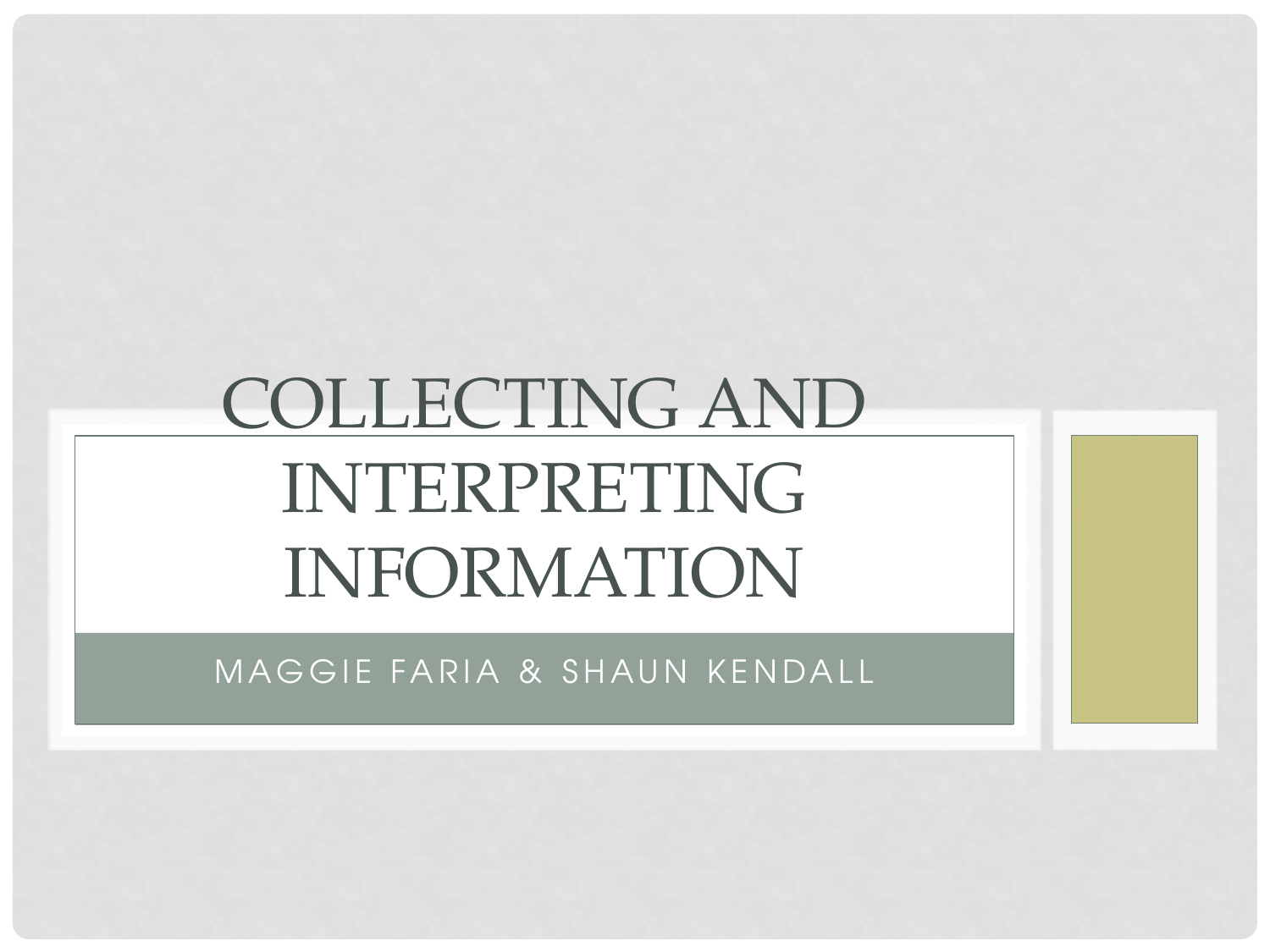

# Collecting and interpreting information
Maggie faria & shaun kendall